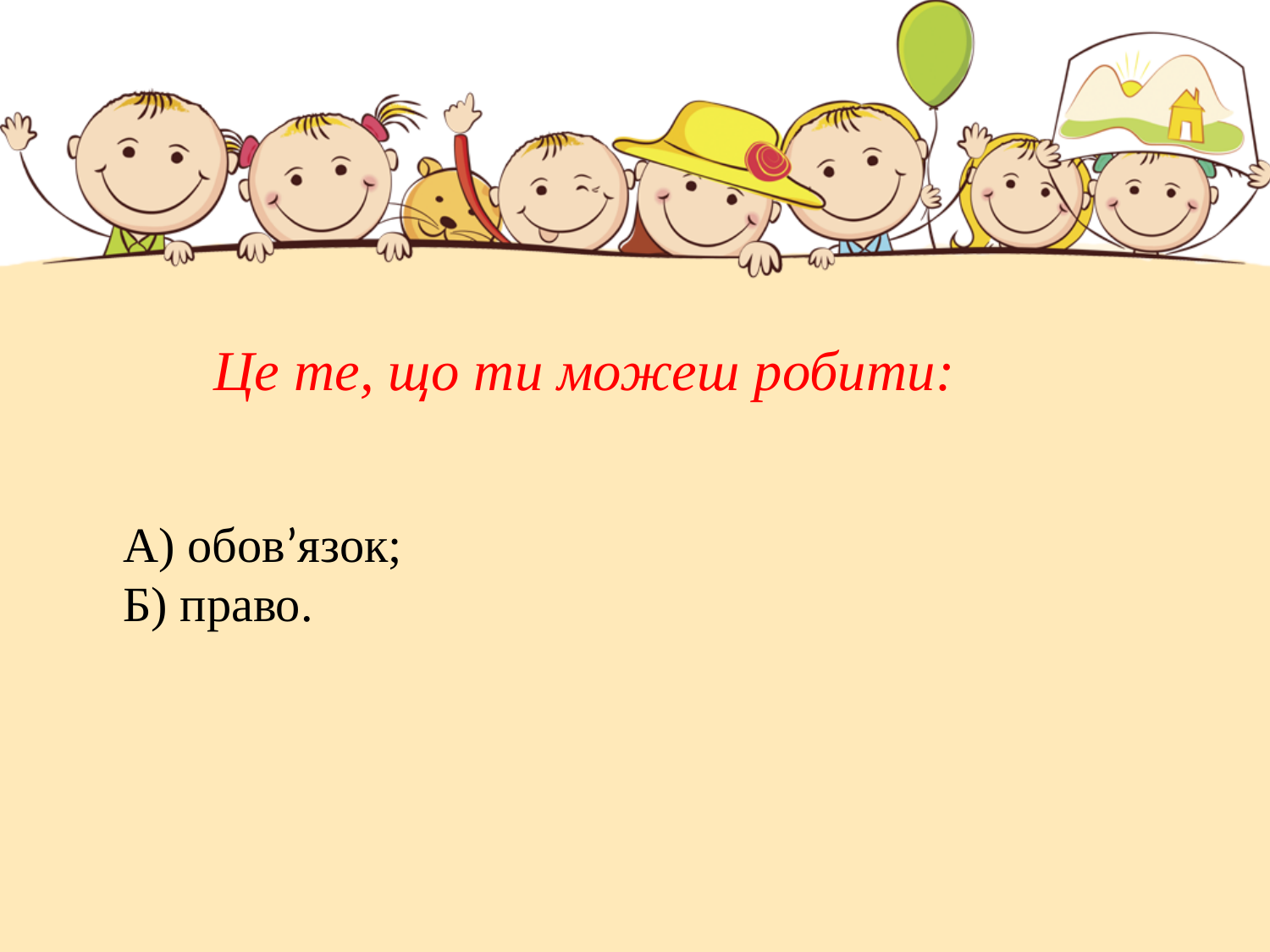

Це те, що ти можеш робити:
А) обов’язок;
Б) право.